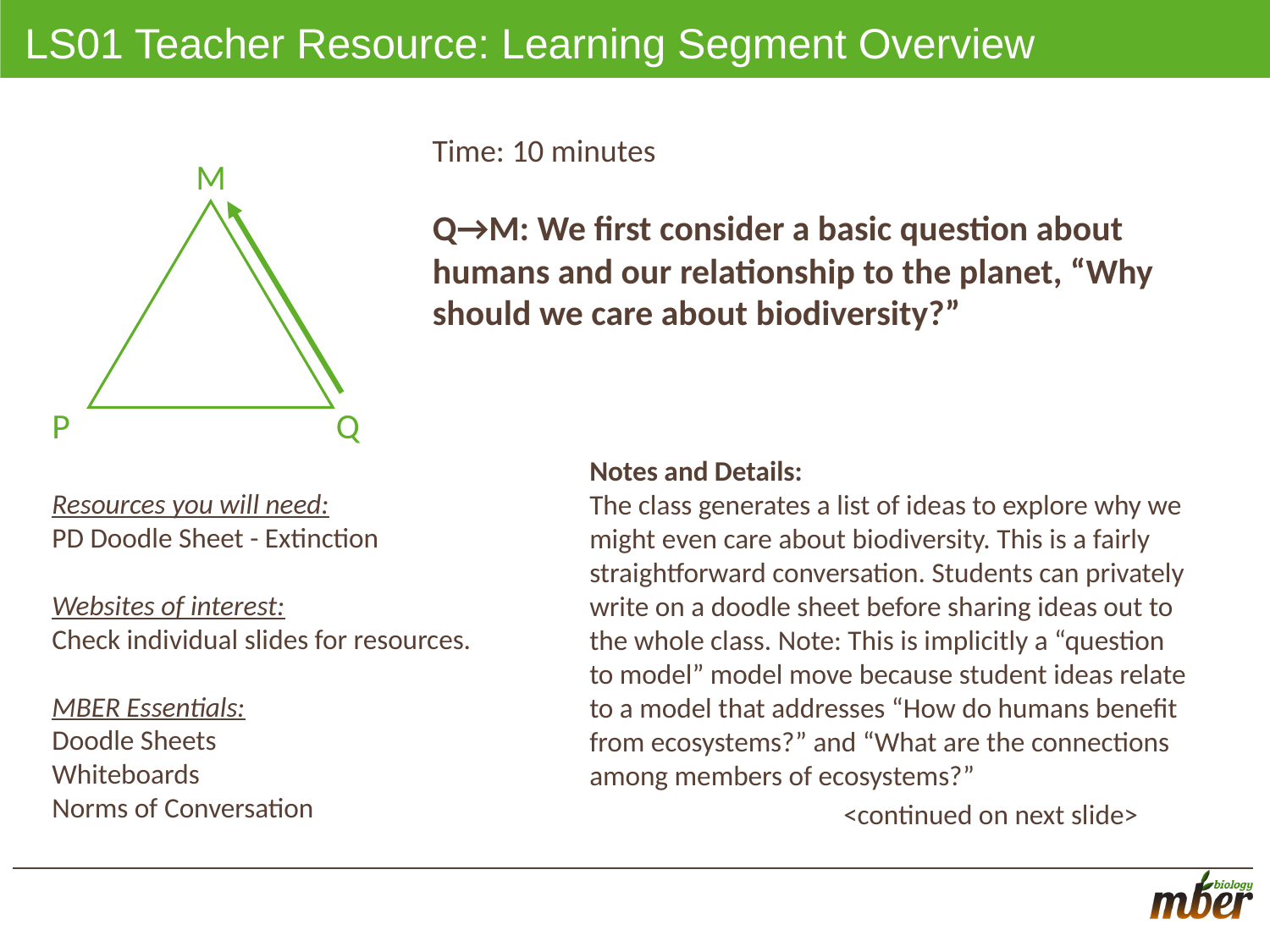

# LS01 Teacher Resource: Learning Segment Overview
Time: 10 minutes
M

Q
P
Q→M: We first consider a basic question about humans and our relationship to the planet, “Why should we care about biodiversity?”
Notes and Details:
The class generates a list of ideas to explore why we might even care about biodiversity. This is a fairly straightforward conversation. Students can privately write on a doodle sheet before sharing ideas out to the whole class. Note: This is implicitly a “question to model” model move because student ideas relate to a model that addresses “How do humans benefit from ecosystems?” and “What are the connections among members of ecosystems?”
		<continued on next slide>
Resources you will need:
PD Doodle Sheet - Extinction

Websites of interest:
Check individual slides for resources.

MBER Essentials:
Doodle Sheets
Whiteboards
Norms of Conversation